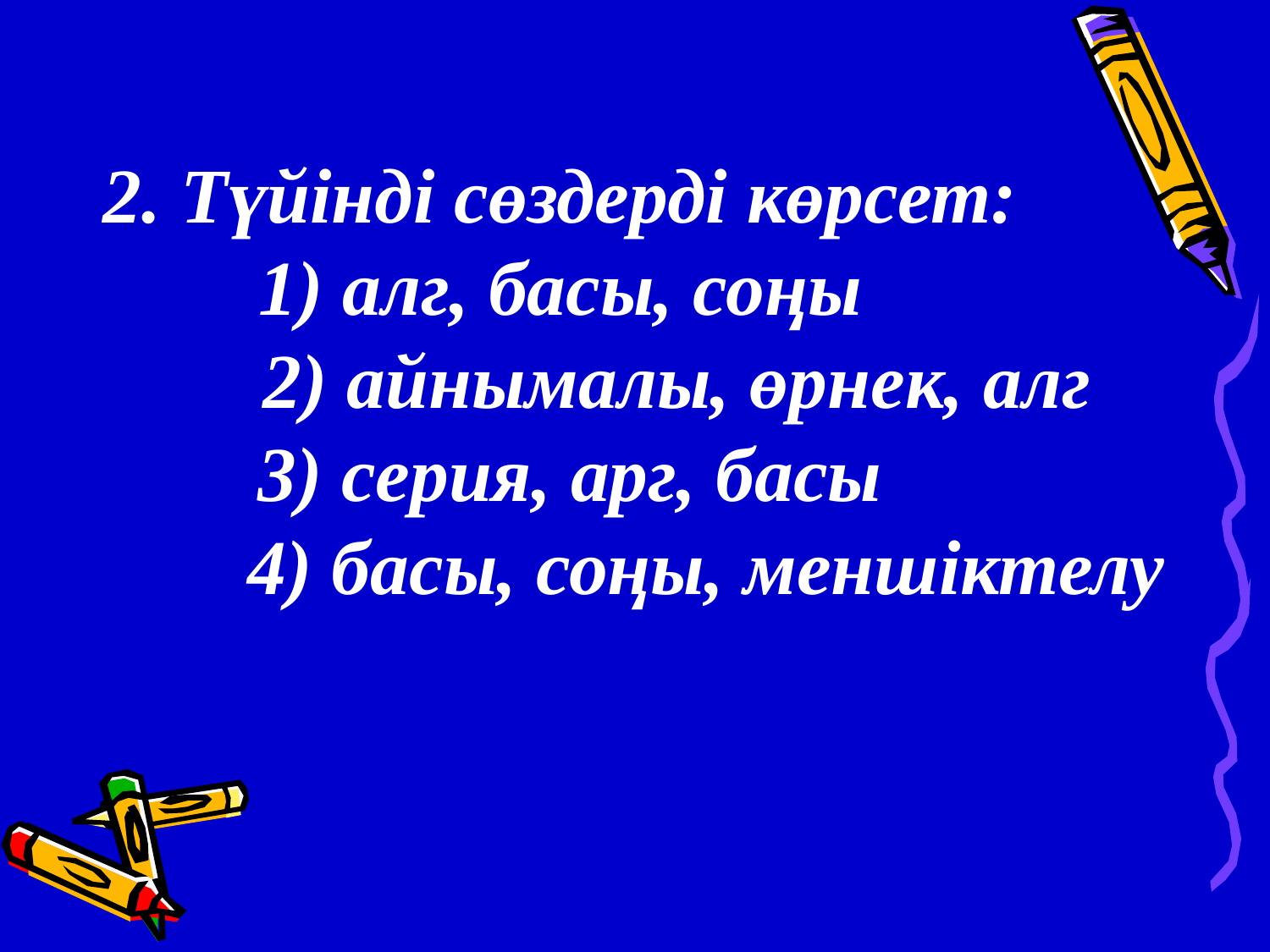

2. Түйінді сөздерді көрсет:
1) алг, басы, соңы
            2) айнымалы, өрнек, алг
 3) серия, арг, басы
               4) басы, соңы, меншіктелу